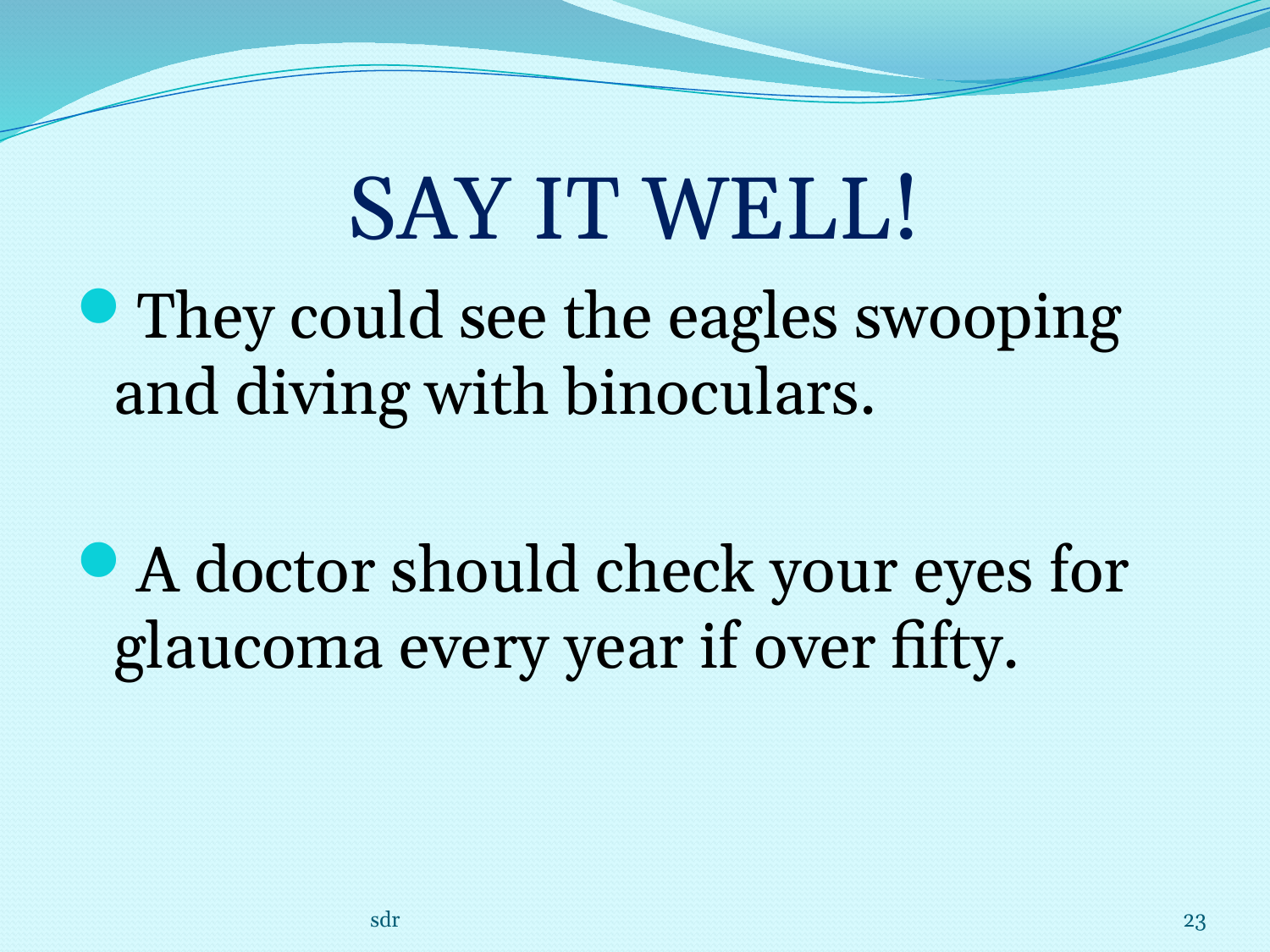

# SAY IT WELL!
They could see the eagles swooping and diving with binoculars.

A doctor should check your eyes for glaucoma every year if over fifty.

sdr
23